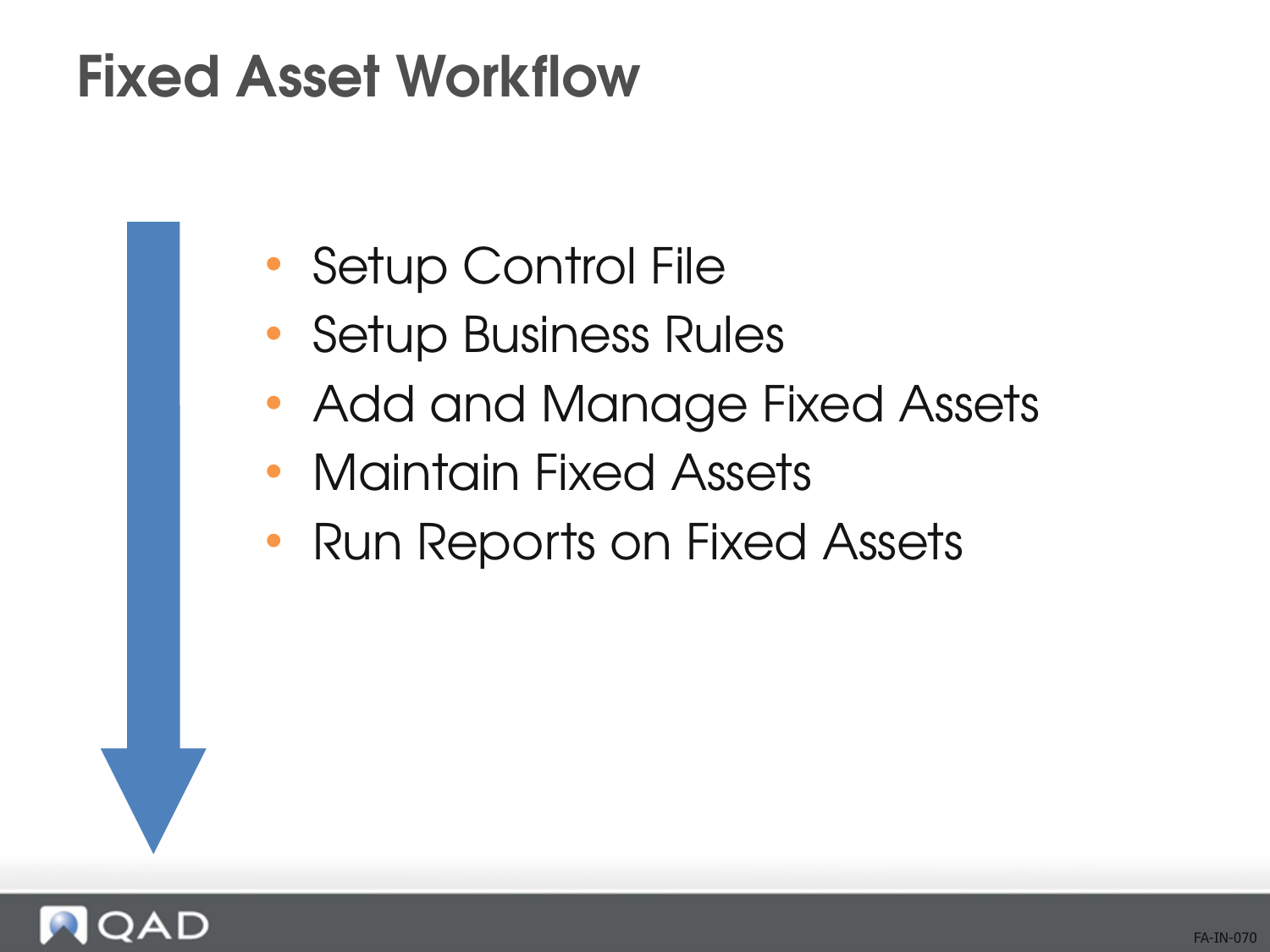

# Fixed Asset Workflow
Setup Control File
Setup Business Rules
Add and Manage Fixed Assets
Maintain Fixed Assets
Run Reports on Fixed Assets

FA-IN-070